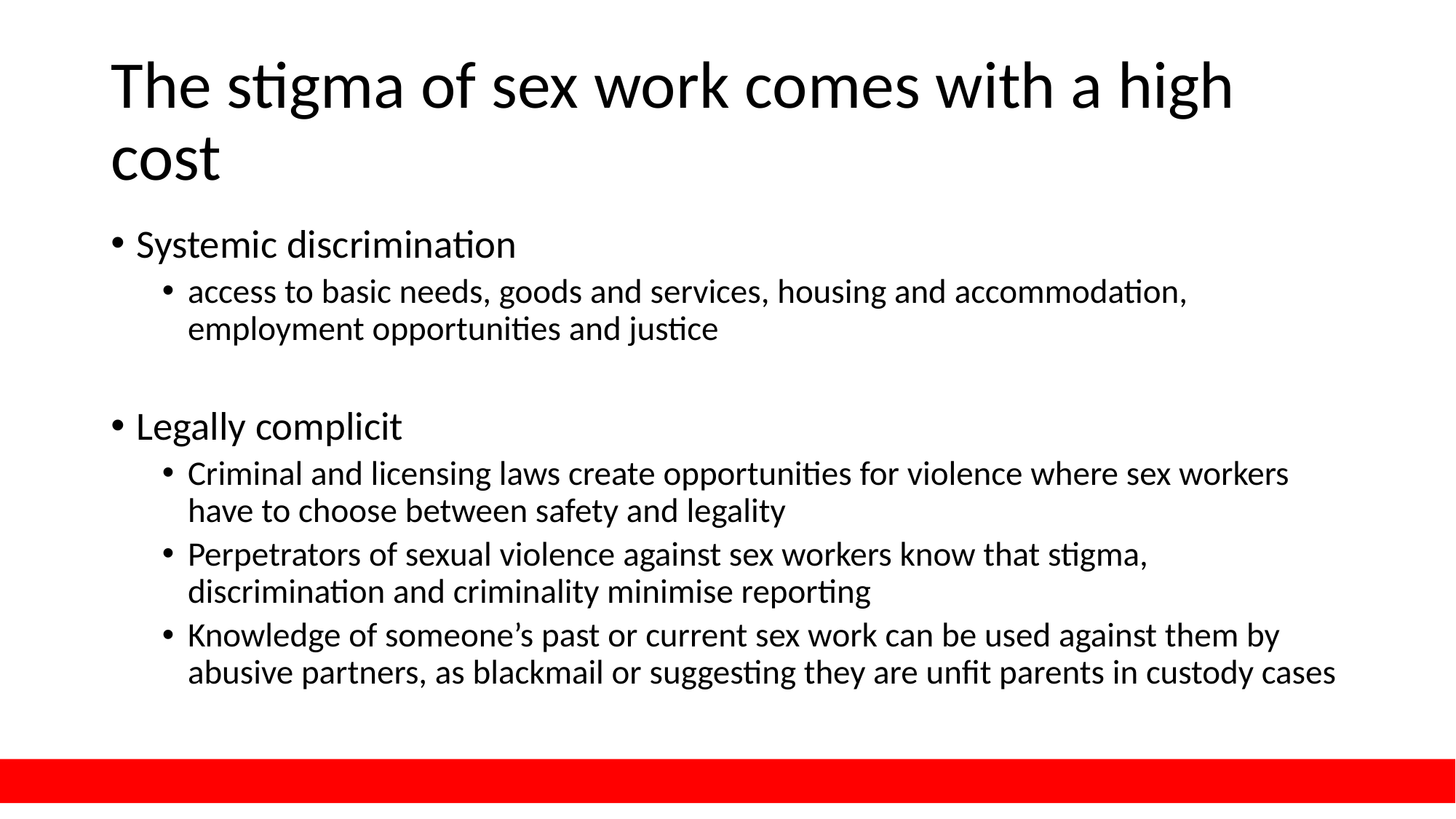

# The stigma of sex work comes with a high cost
Systemic discrimination
access to basic needs, goods and services, housing and accommodation, employment opportunities and justice

Legally complicit
Criminal and licensing laws create opportunities for violence where sex workers have to choose between safety and legality
Perpetrators of sexual violence against sex workers know that stigma, discrimination and criminality minimise reporting
Knowledge of someone’s past or current sex work can be used against them by abusive partners, as blackmail or suggesting they are unfit parents in custody cases